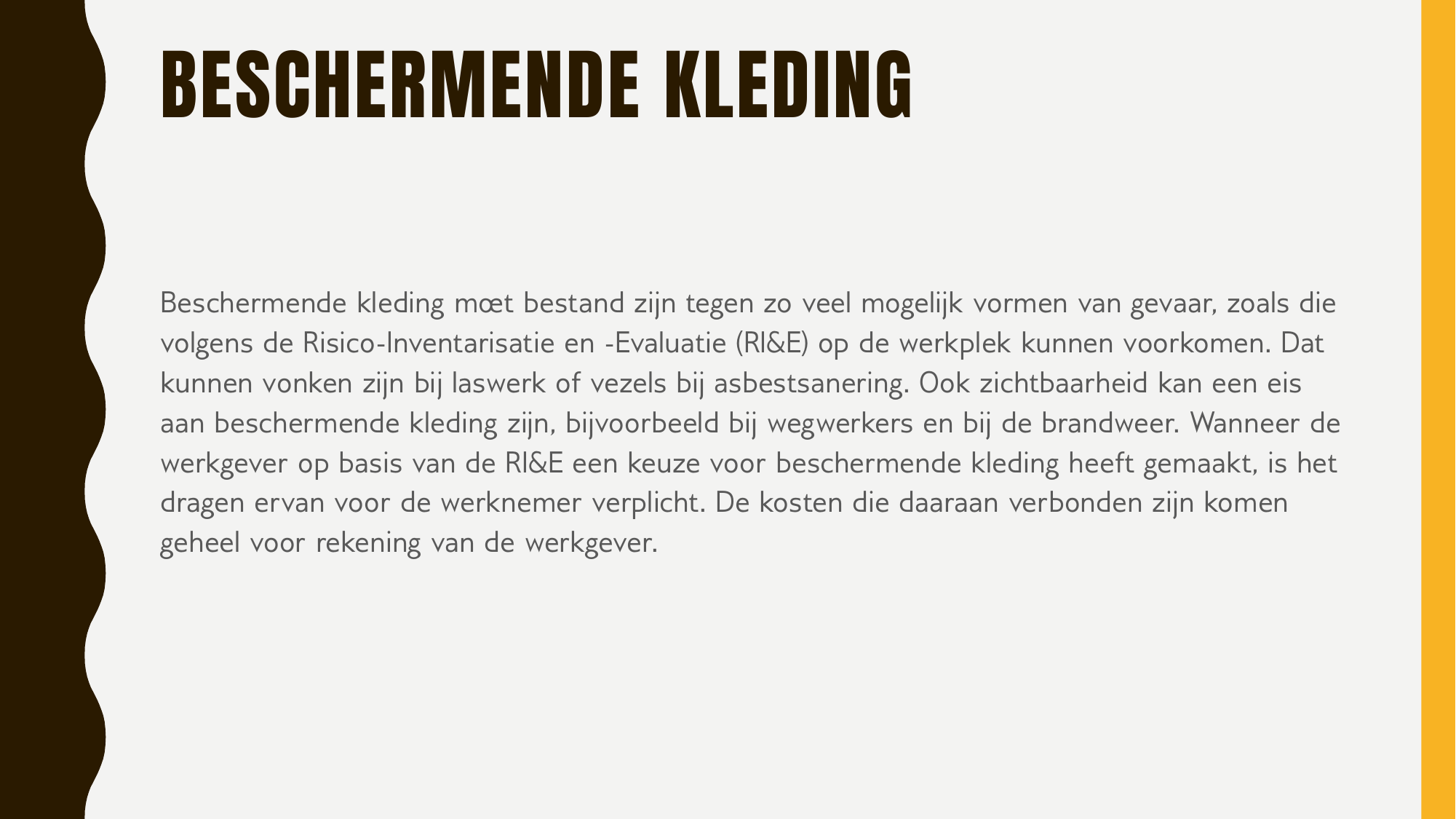

# Beschermende kleding
Beschermende kleding moet bestand zijn tegen zo veel mogelijk vormen van gevaar, zoals die volgens de Risico-Inventarisatie en -Evaluatie (RI&E) op de werkplek kunnen voorkomen. Dat kunnen vonken zijn bij laswerk of vezels bij asbestsanering. Ook zichtbaarheid kan een eis aan beschermende kleding zijn, bijvoorbeeld bij wegwerkers en bij de brandweer. Wanneer de werkgever op basis van de RI&E een keuze voor beschermende kleding heeft gemaakt, is het dragen ervan voor de werknemer verplicht. De kosten die daaraan verbonden zijn komen geheel voor rekening van de werkgever.